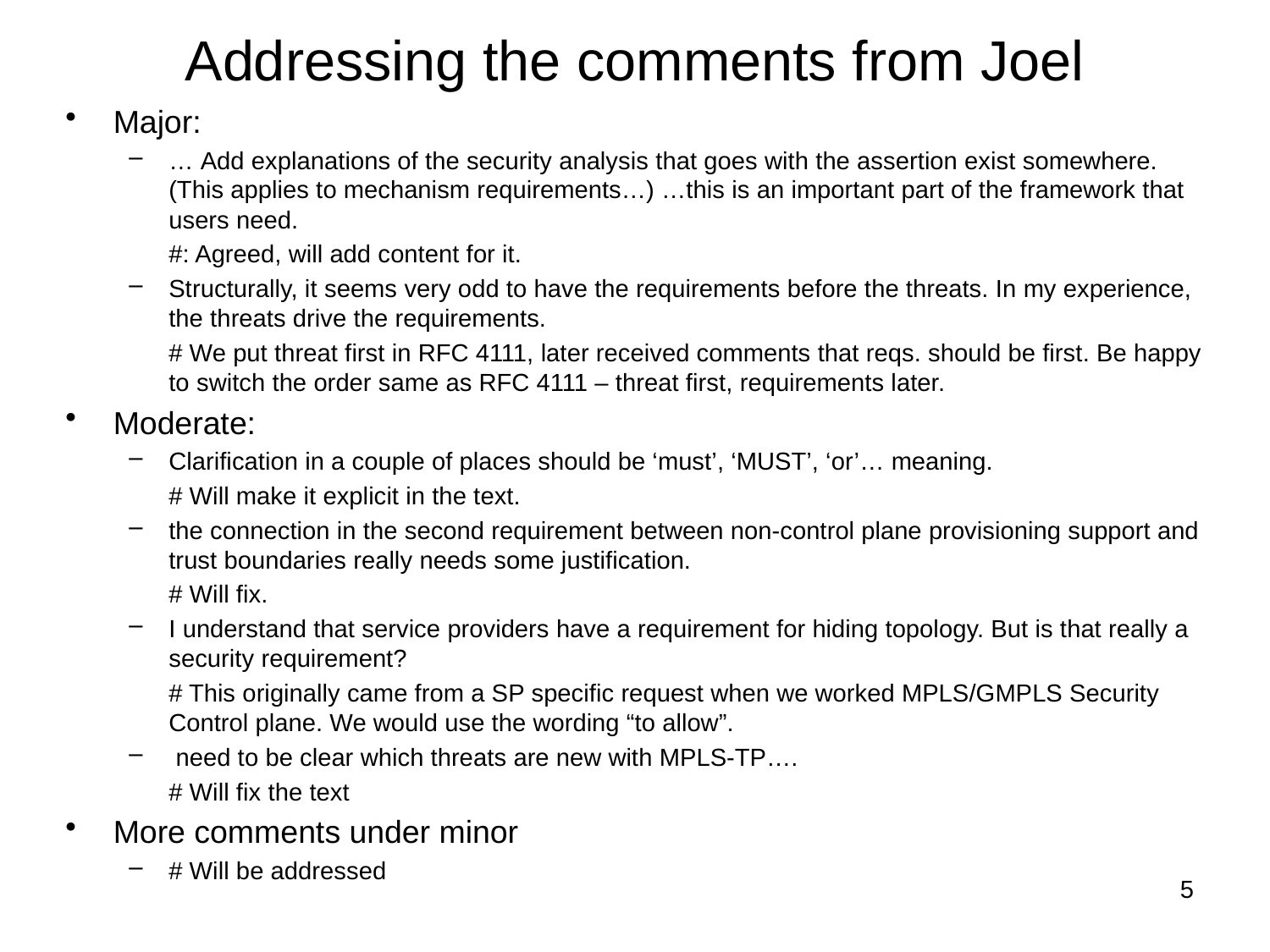

Addressing the comments from Joel
Major:
… Add explanations of the security analysis that goes with the assertion exist somewhere. (This applies to mechanism requirements…) …this is an important part of the framework that users need.
	#: Agreed, will add content for it.
Structurally, it seems very odd to have the requirements before the threats. In my experience, the threats drive the requirements.
	# We put threat first in RFC 4111, later received comments that reqs. should be first. Be happy to switch the order same as RFC 4111 – threat first, requirements later.
Moderate:
Clarification in a couple of places should be ‘must’, ‘MUST’, ‘or’… meaning.
	# Will make it explicit in the text.
the connection in the second requirement between non-control plane provisioning support and trust boundaries really needs some justification.
	# Will fix.
I understand that service providers have a requirement for hiding topology. But is that really a security requirement?
	# This originally came from a SP specific request when we worked MPLS/GMPLS Security Control plane. We would use the wording “to allow”.
 need to be clear which threats are new with MPLS-TP….
	# Will fix the text
More comments under minor
# Will be addressed
5